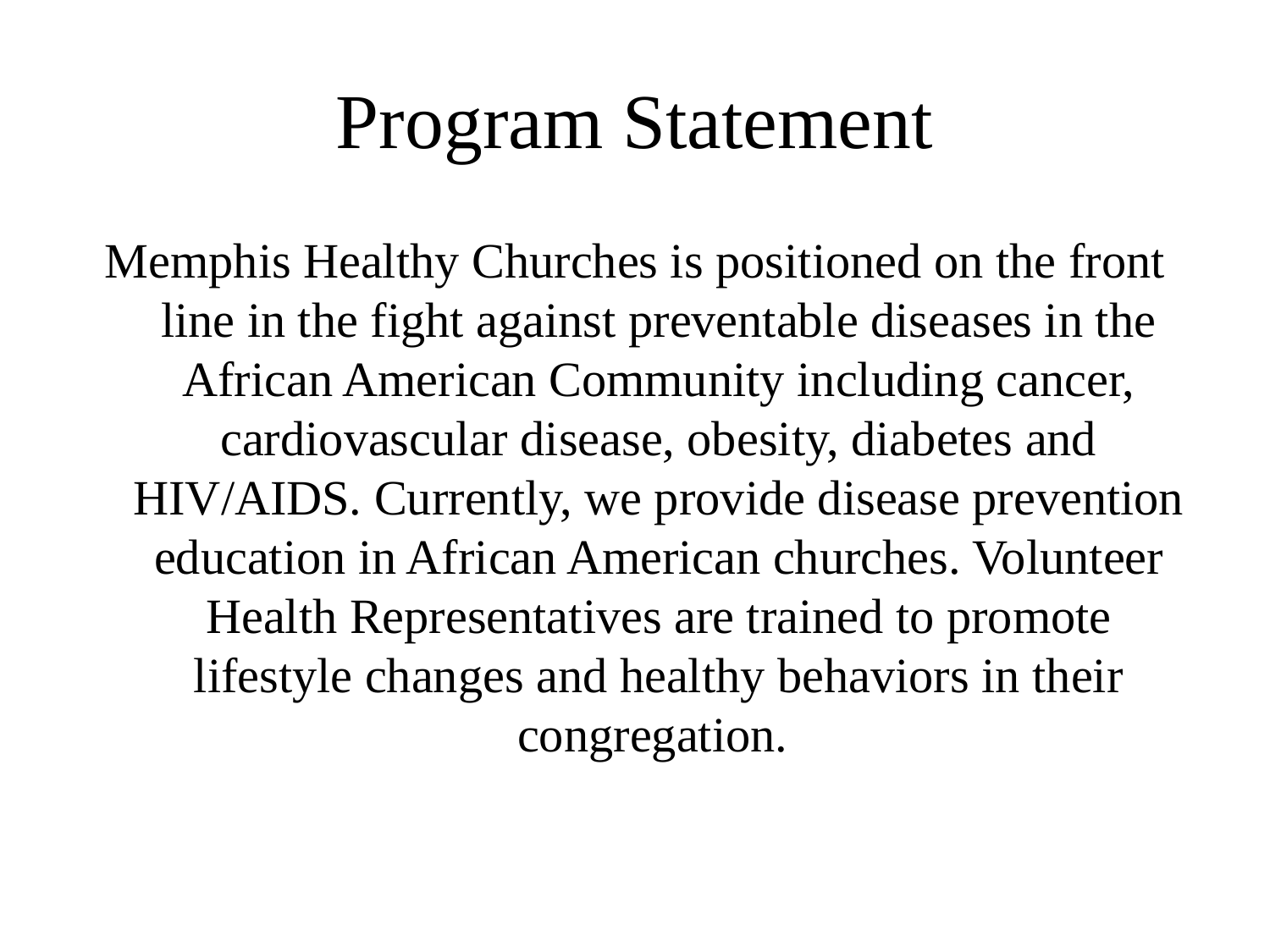

# Program Statement
Memphis Healthy Churches is positioned on the front line in the fight against preventable diseases in the African American Community including cancer, cardiovascular disease, obesity, diabetes and HIV/AIDS. Currently, we provide disease prevention education in African American churches. Volunteer Health Representatives are trained to promote lifestyle changes and healthy behaviors in their congregation.